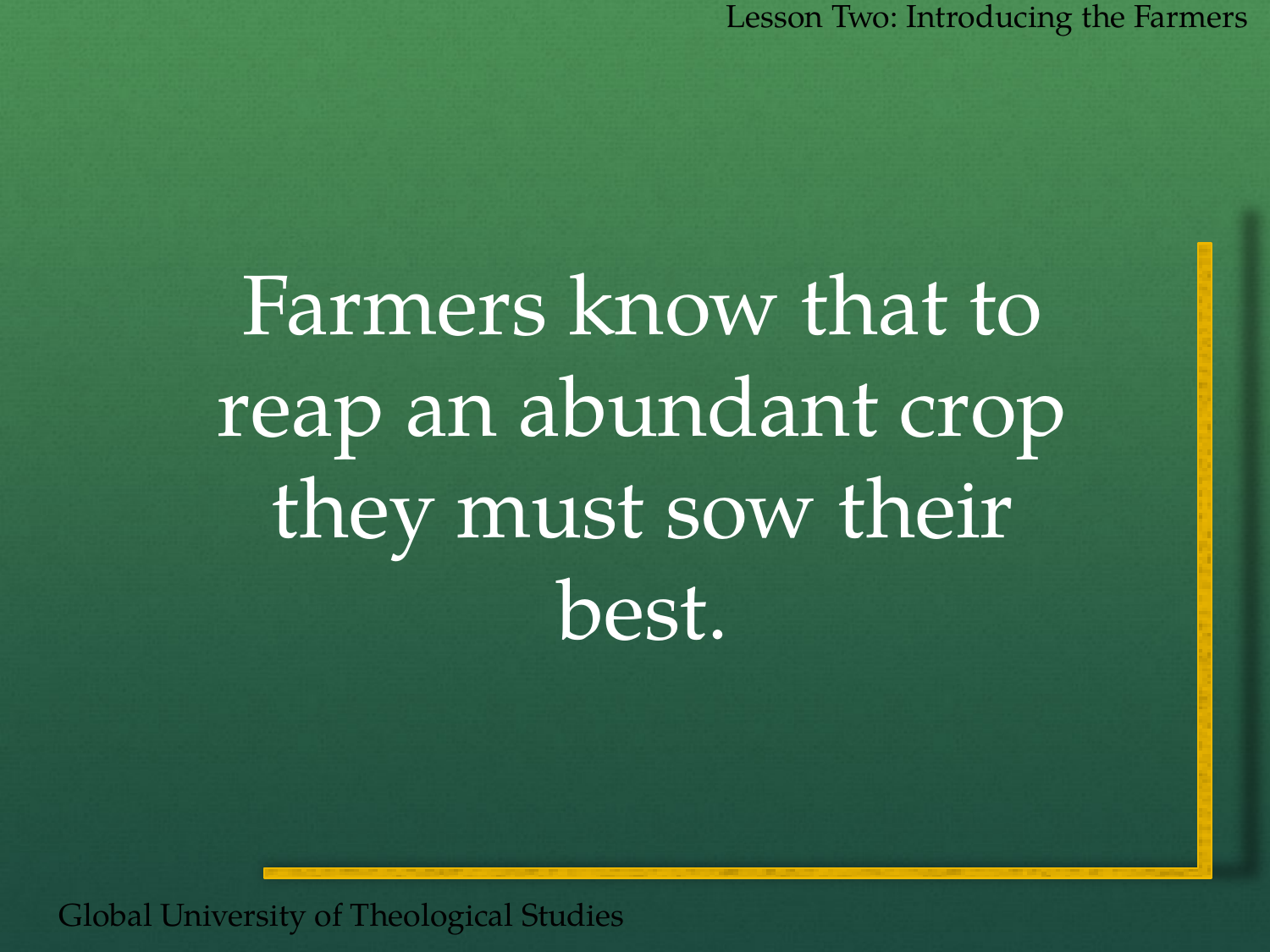

Lesson Two: Introducing the Farmers

	Farmers know that to reap an abundant crop they must sow their best.
Global University of Theological Studies